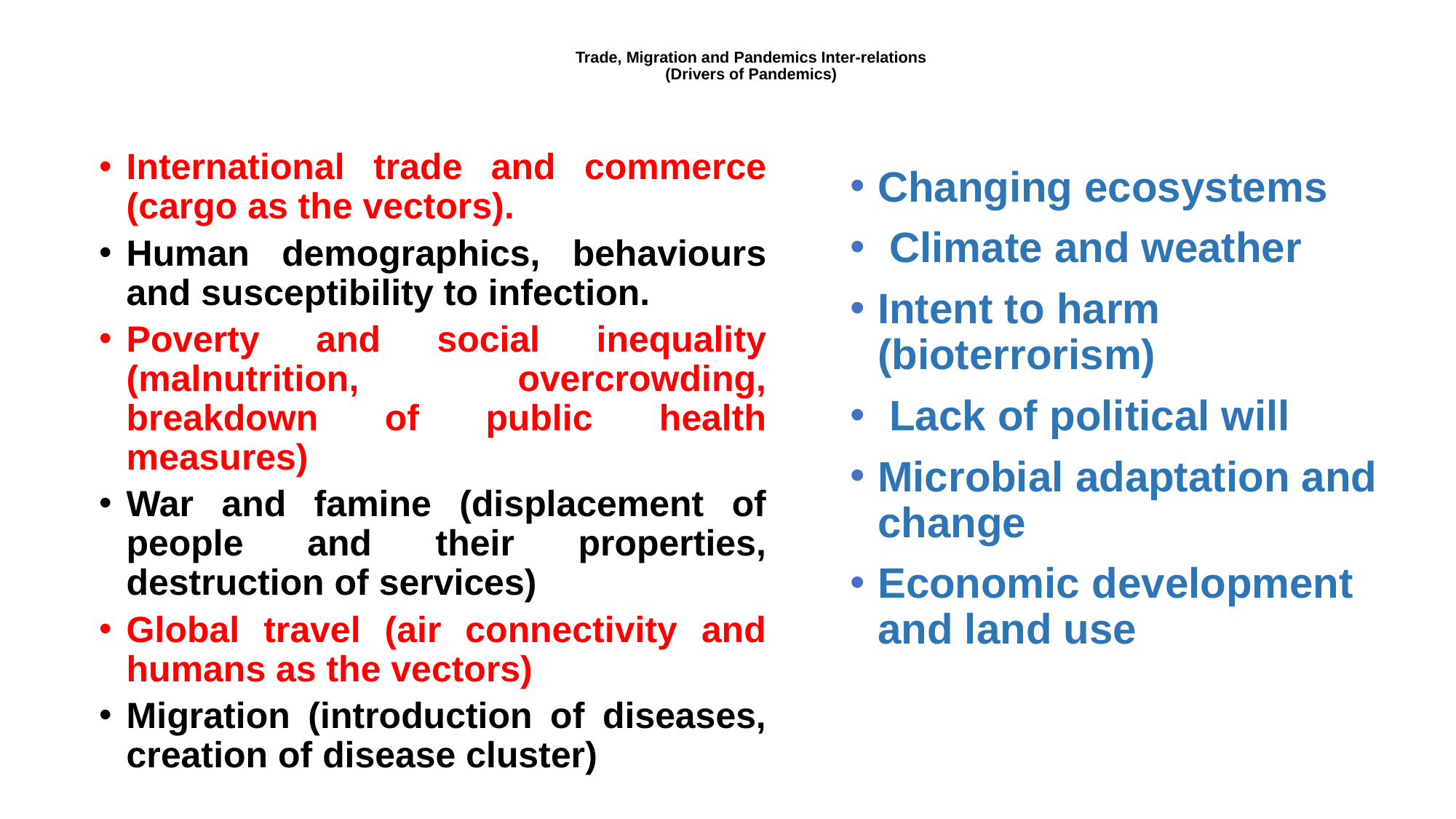

# Trade, Migration and Pandemics Inter-relations (Drivers of Pandemics)
International trade and commerce (cargo as the vectors).
Human demographics, behaviours and susceptibility to infection.
Poverty and social inequality (malnutrition, overcrowding, breakdown of public health measures)
War and famine (displacement of people and their properties, destruction of services)
Global travel (air connectivity and humans as the vectors)
Migration (introduction of diseases, creation of disease cluster)
Changing ecosystems
 Climate and weather
Intent to harm (bioterrorism)
 Lack of political will
Microbial adaptation and change
Economic development and land use